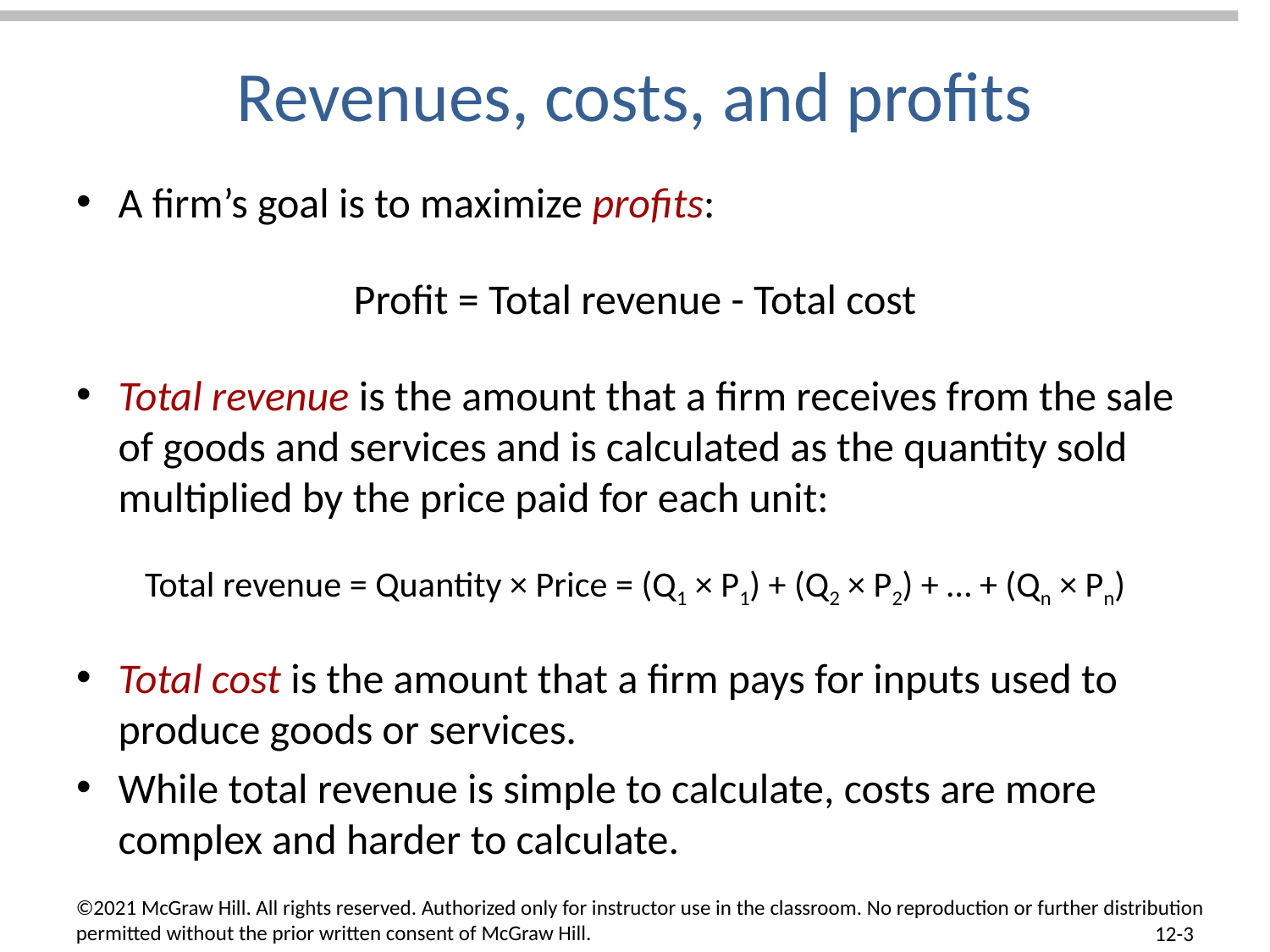

# Revenues, costs, and profits
A firm’s goal is to maximize profits:

Profit = Total revenue - Total cost

Total revenue is the amount that a firm receives from the sale of goods and services and is calculated as the quantity sold multiplied by the price paid for each unit:

Total revenue = Quantity × Price = (Q1 × P1) + (Q2 × P2) + … + (Qn × Pn)

Total cost is the amount that a firm pays for inputs used to produce goods or services.
While total revenue is simple to calculate, costs are more complex and harder to calculate.